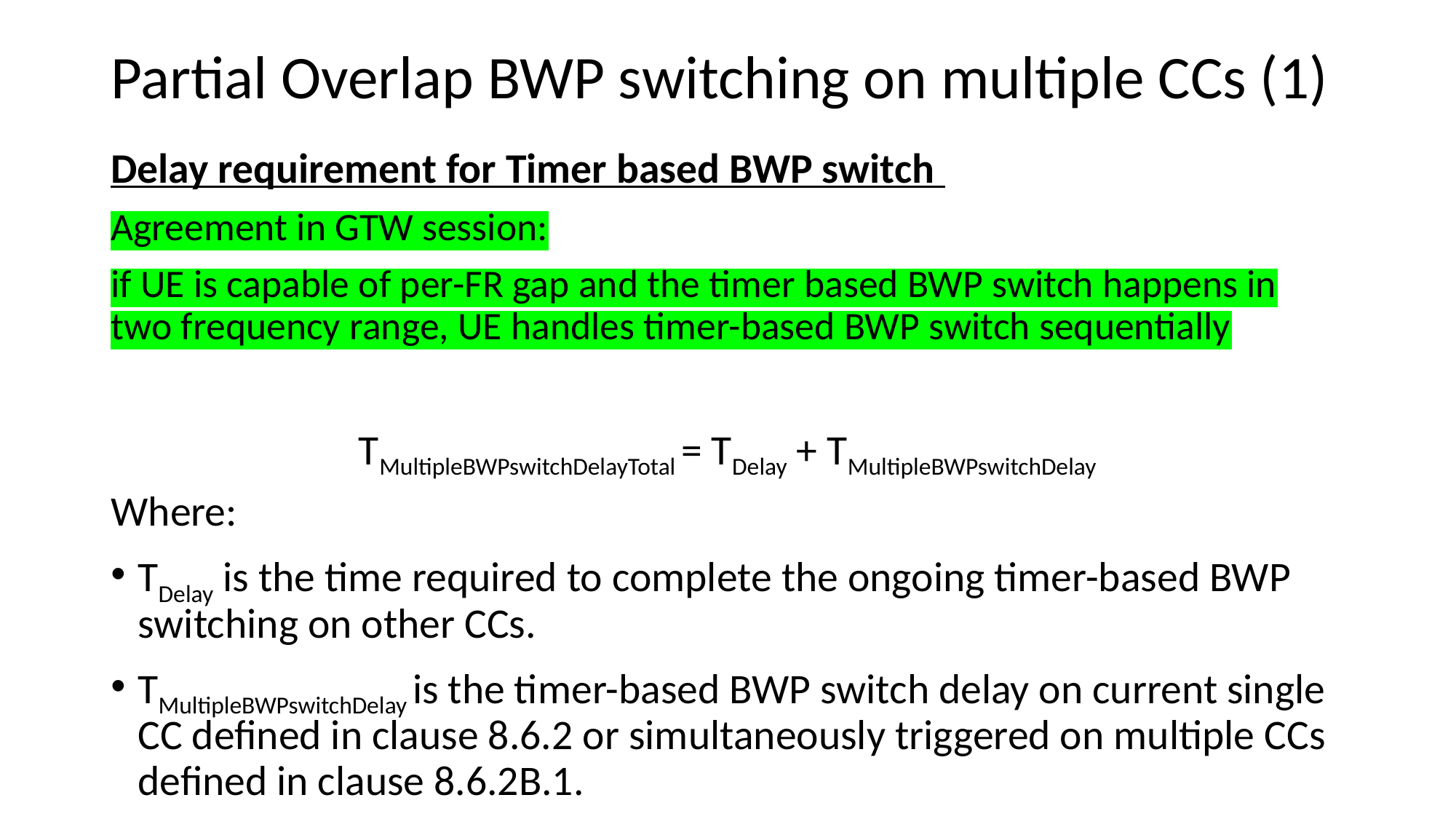

# Partial Overlap BWP switching on multiple CCs (1)
Delay requirement for Timer based BWP switch
Agreement in GTW session:
if UE is capable of per-FR gap and the timer based BWP switch happens in two frequency range, UE handles timer-based BWP switch sequentially

TMultipleBWPswitchDelayTotal = TDelay + TMultipleBWPswitchDelay
Where:
TDelay is the time required to complete the ongoing timer-based BWP switching on other CCs.
TMultipleBWPswitchDelay is the timer-based BWP switch delay on current single CC defined in clause 8.6.2 or simultaneously triggered on multiple CCs defined in clause 8.6.2B.1.